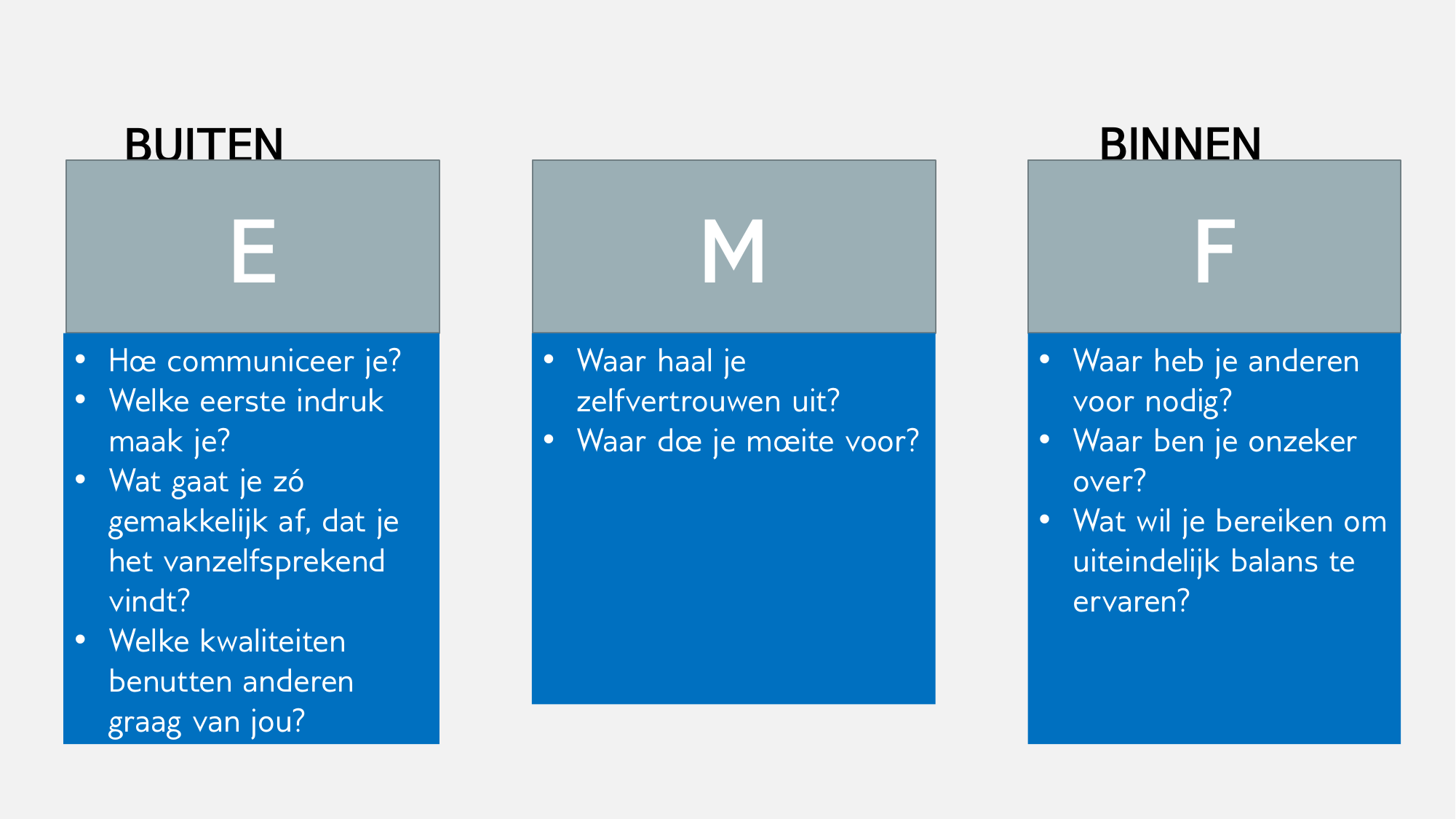

BINNEN
BUITEN
E
M
F
Hoe communiceer je?
Welke eerste indruk maak je?
Wat gaat je zó gemakkelijk af, dat je het vanzelfsprekend vindt?
Welke kwaliteiten benutten anderen graag van jou?
Waar haal je zelfvertrouwen uit?
Waar doe je moeite voor?

Waar heb je anderen voor nodig?
Waar ben je onzeker over?
Wat wil je bereiken om uiteindelijk balans te ervaren?